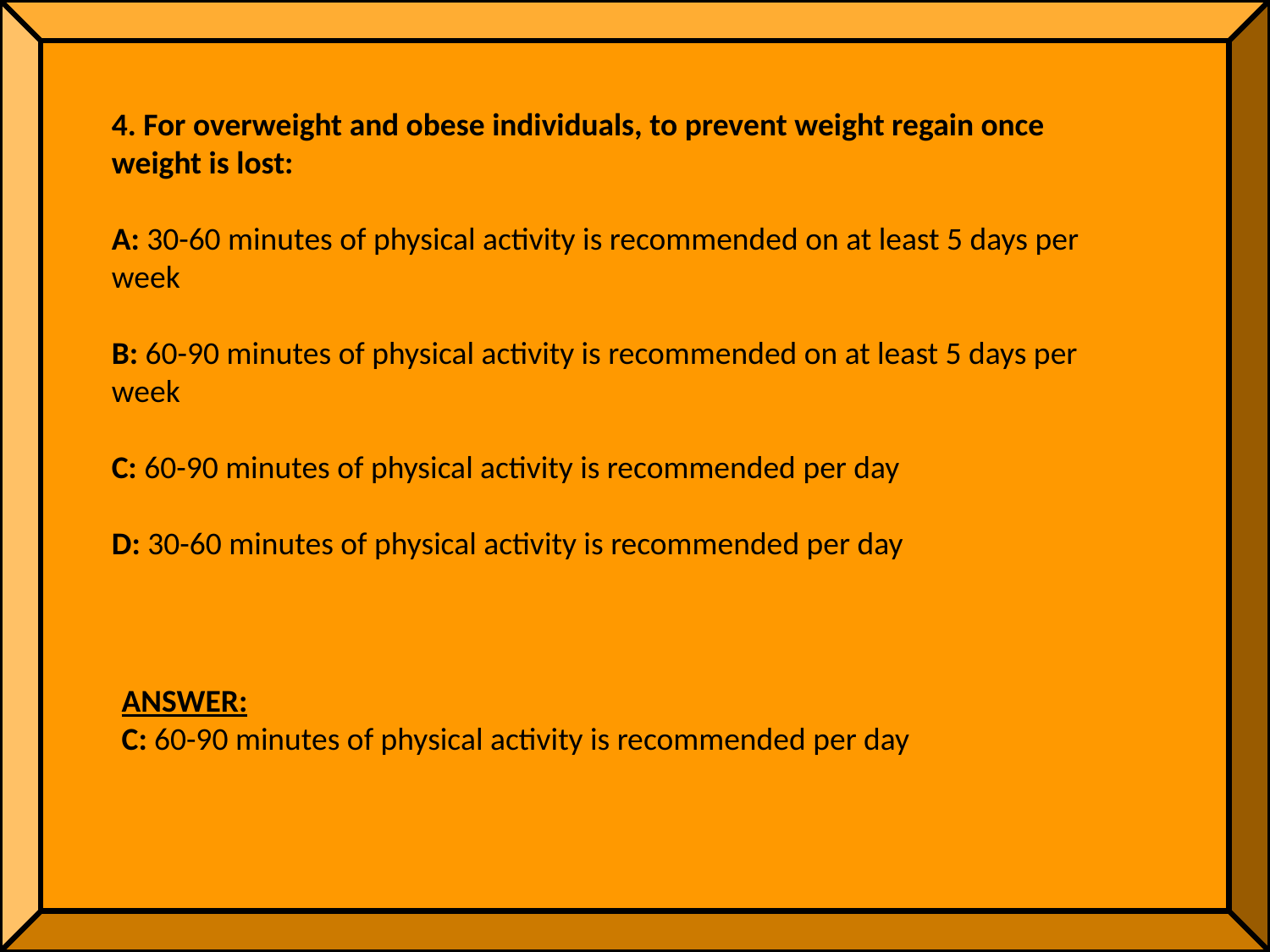

4. For overweight and obese individuals, to prevent weight regain once weight is lost:

A: 30-60 minutes of physical activity is recommended on at least 5 days per week

B: 60-90 minutes of physical activity is recommended on at least 5 days per week

C: 60-90 minutes of physical activity is recommended per day

D: 30-60 minutes of physical activity is recommended per day

ANSWER:
C: 60-90 minutes of physical activity is recommended per day